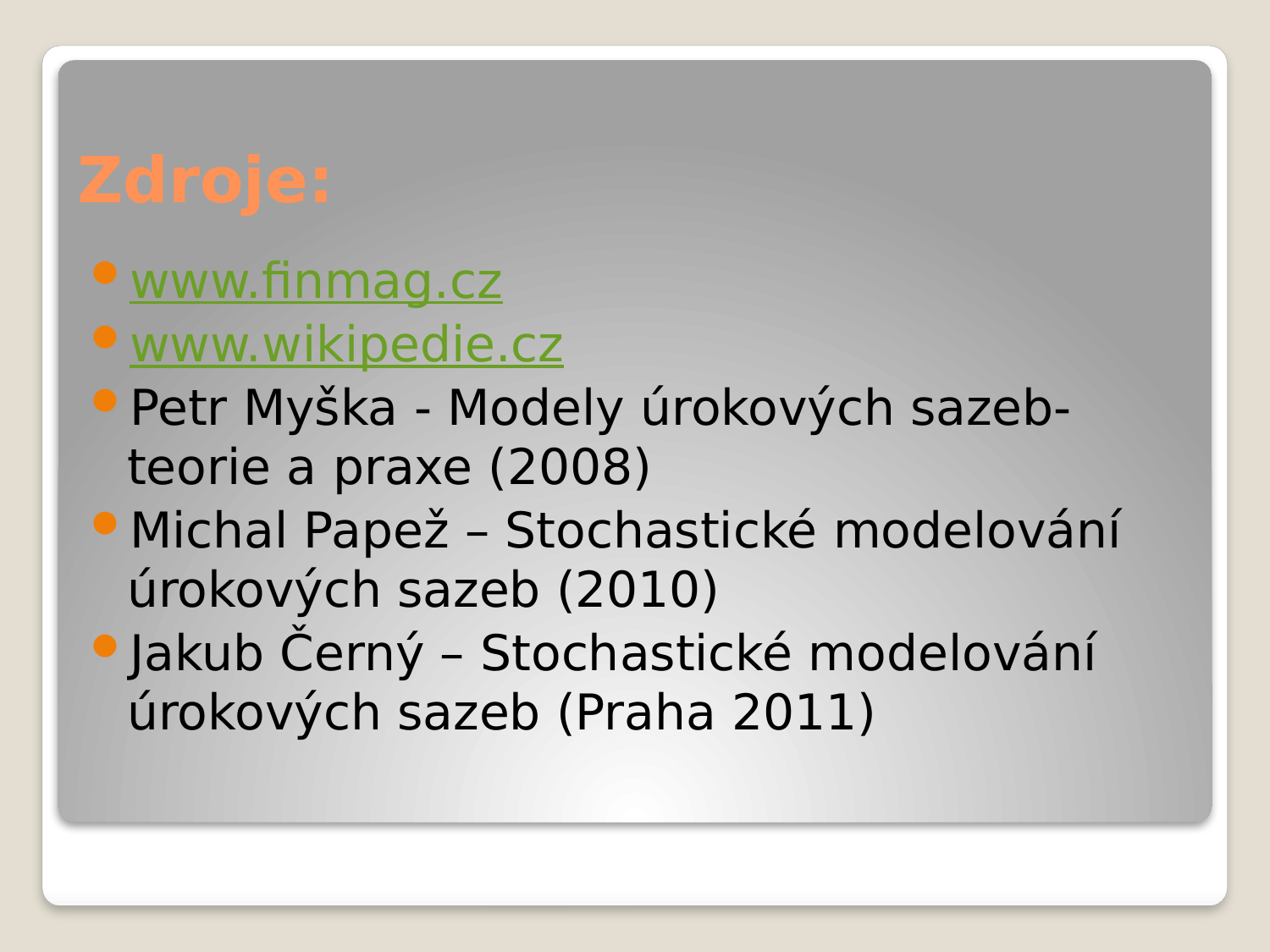

# Zdroje:
www.finmag.cz
www.wikipedie.cz
Petr Myška - Modely úrokových sazeb-teorie a praxe (2008)
Michal Papež – Stochastické modelování úrokových sazeb (2010)
Jakub Černý – Stochastické modelování úrokových sazeb (Praha 2011)